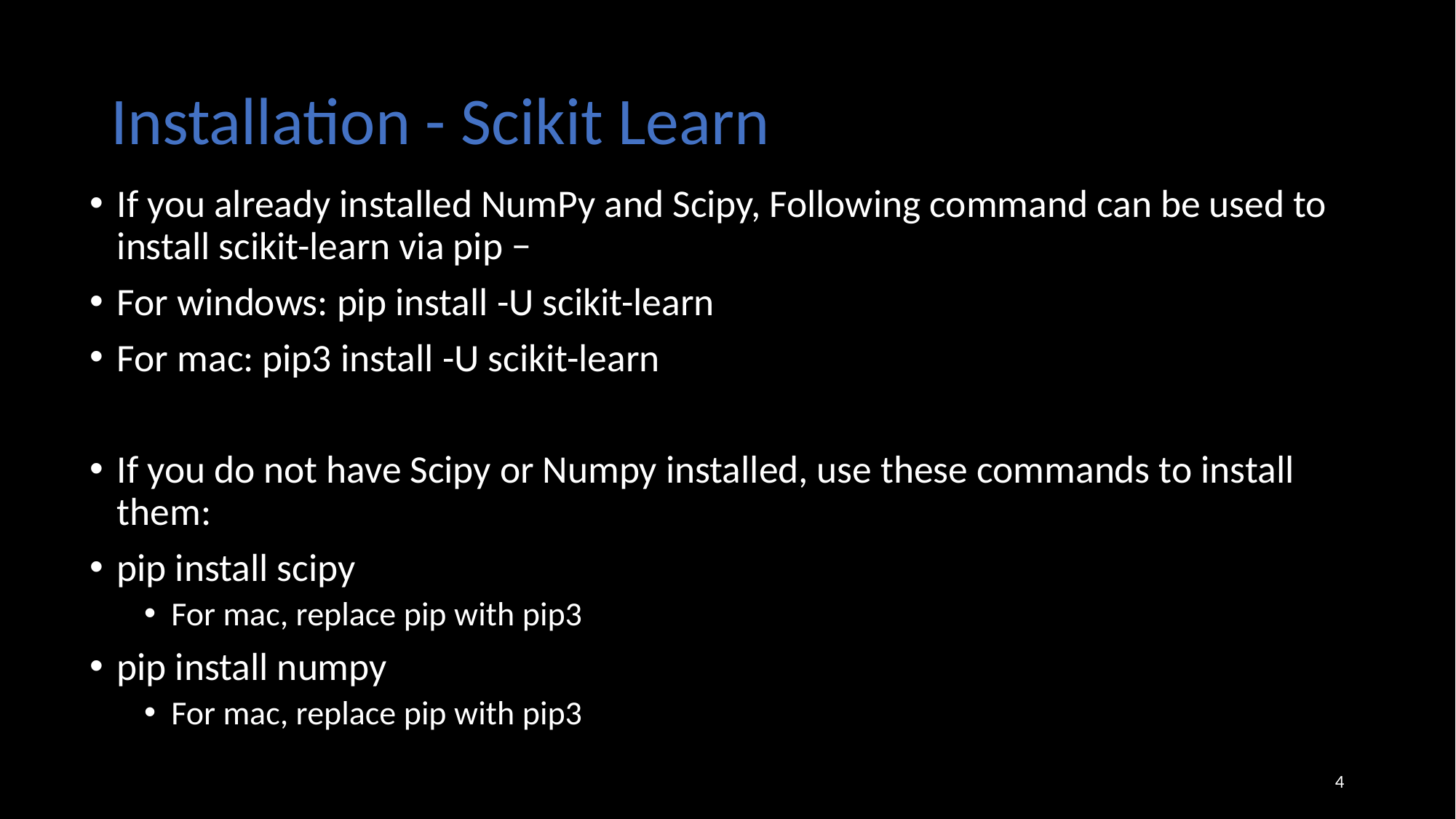

# Installation - Scikit Learn
If you already installed NumPy and Scipy, Following command can be used to install scikit-learn via pip −
For windows: pip install -U scikit-learn
For mac: pip3 install -U scikit-learn

If you do not have Scipy or Numpy installed, use these commands to install them:
pip install scipy
For mac, replace pip with pip3
pip install numpy
For mac, replace pip with pip3

4